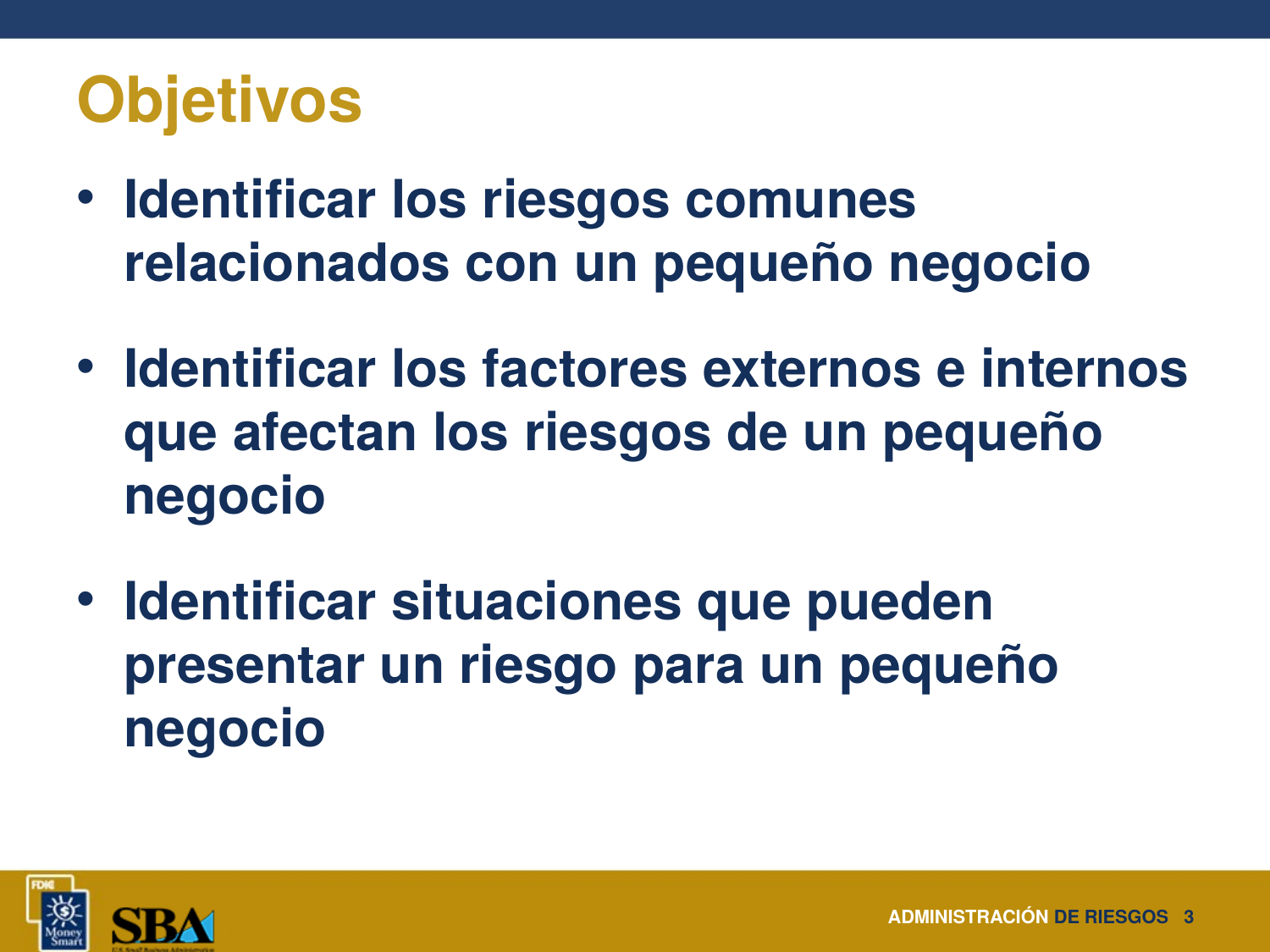

# Objetivos
Identificar los riesgos comunes relacionados con un pequeño negocio
Identificar los factores externos e internos que afectan los riesgos de un pequeño negocio
Identificar situaciones que pueden presentar un riesgo para un pequeño negocio